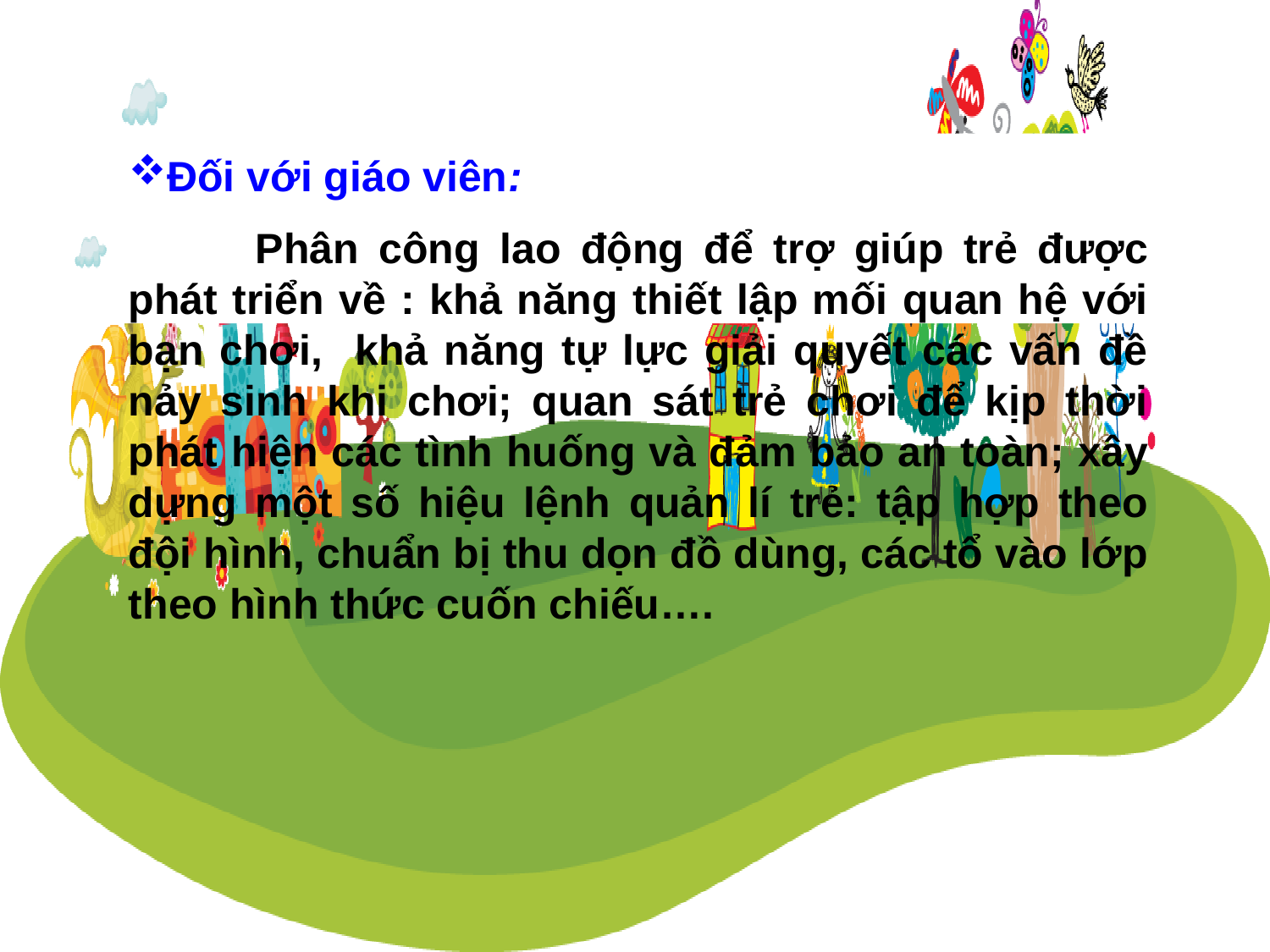

Đối với giáo viên:
	Phân công lao động để trợ giúp trẻ được phát triển về : khả năng thiết lập mối quan hệ với bạn chơi,  khả năng tự lực giải quyết các vấn đề nảy sinh khi chơi; quan sát trẻ chơi để kịp thời phát hiện các tình huống và đảm bảo an toàn; xây dựng một số hiệu lệnh quản lí trẻ: tập hợp theo đội hình, chuẩn bị thu dọn đồ dùng, các tổ vào lớp theo hình thức cuốn chiếu….